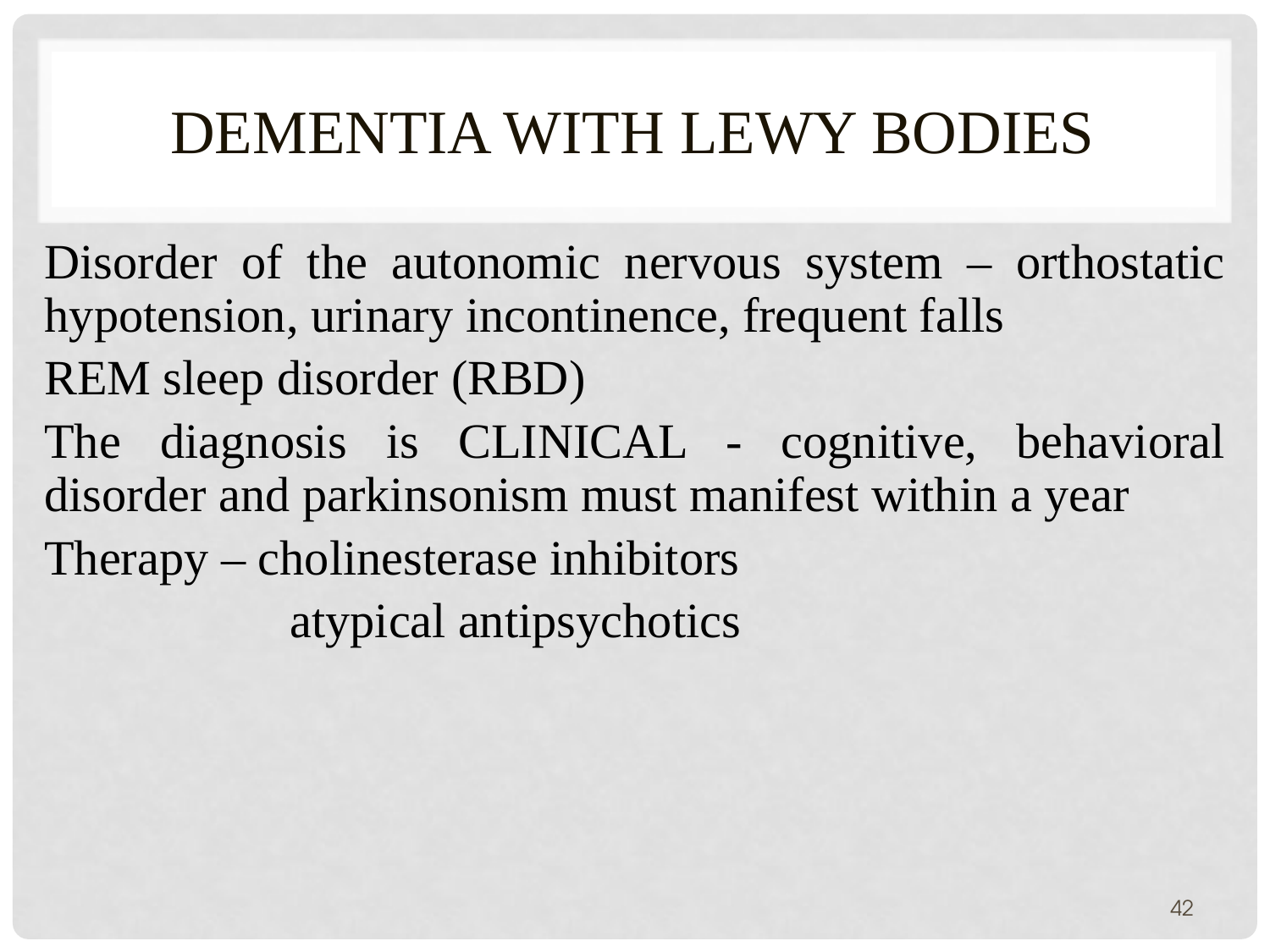

# Dementia with Lewy bodies
Disorder of the autonomic nervous system – orthostatic hypotension, urinary incontinence, frequent falls
REM sleep disorder (RBD)
The diagnosis is CLINICAL - cognitive, behavioral disorder and parkinsonism must manifest within a year
Therapy – cholinesterase inhibitors
                    atypical antipsychotics
42